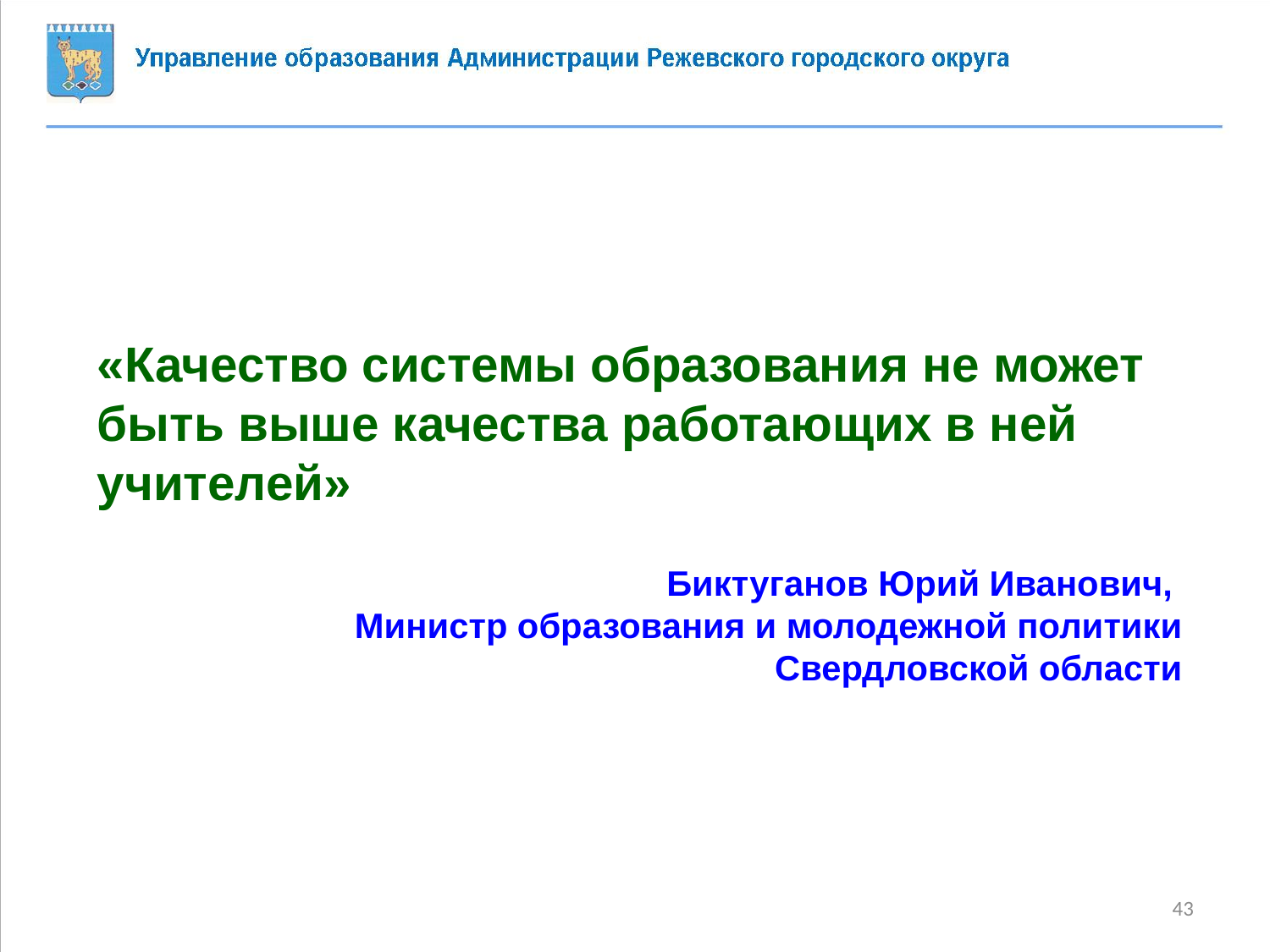

«Качество системы образования не может быть выше качества работающих в ней учителей»

Биктуганов Юрий Иванович,
Министр образования и молодежной политики Свердловской области
43